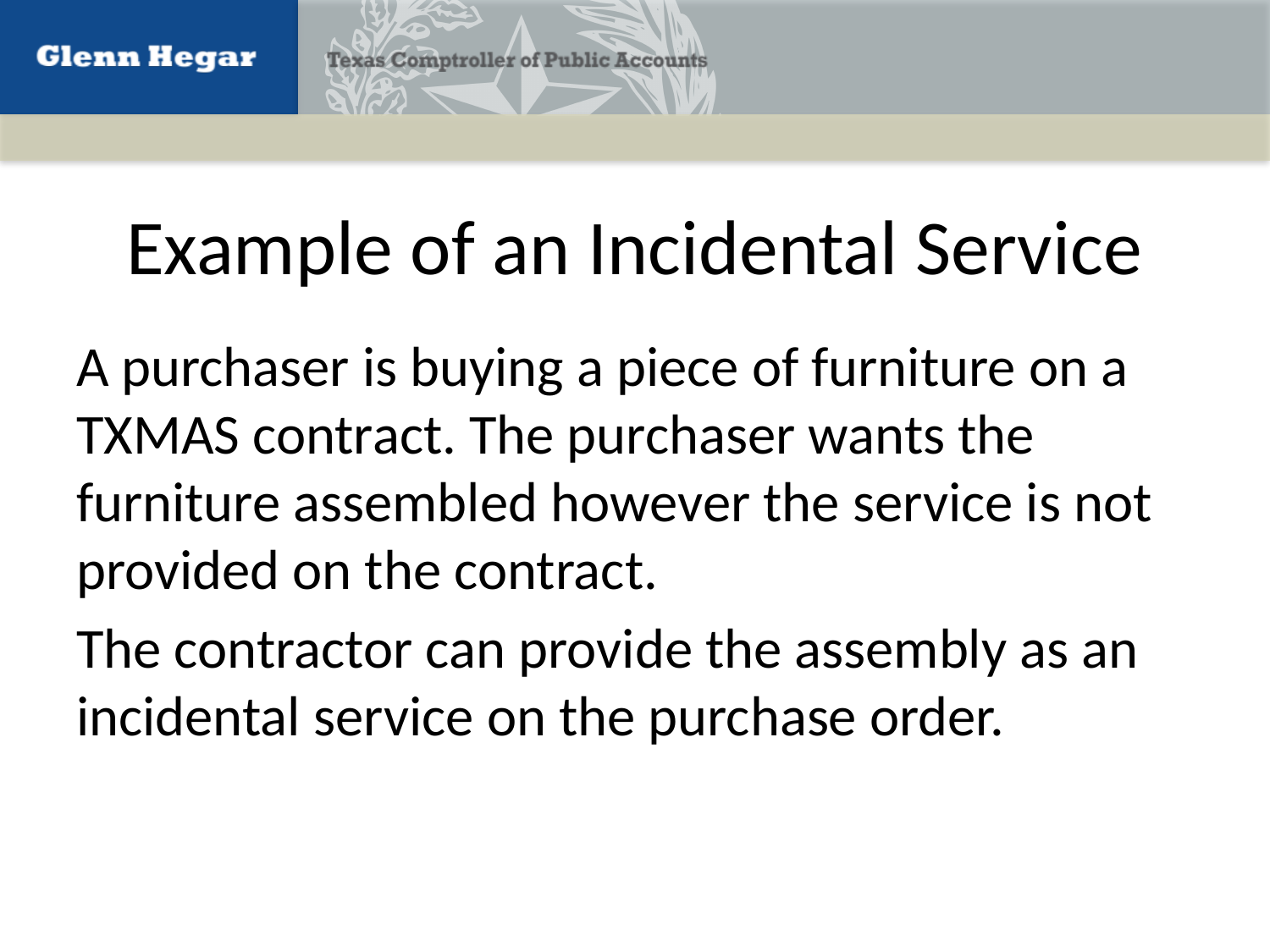

# Example of an Incidental Service
A purchaser is buying a piece of furniture on a TXMAS contract. The purchaser wants the furniture assembled however the service is not provided on the contract.
The contractor can provide the assembly as an incidental service on the purchase order.